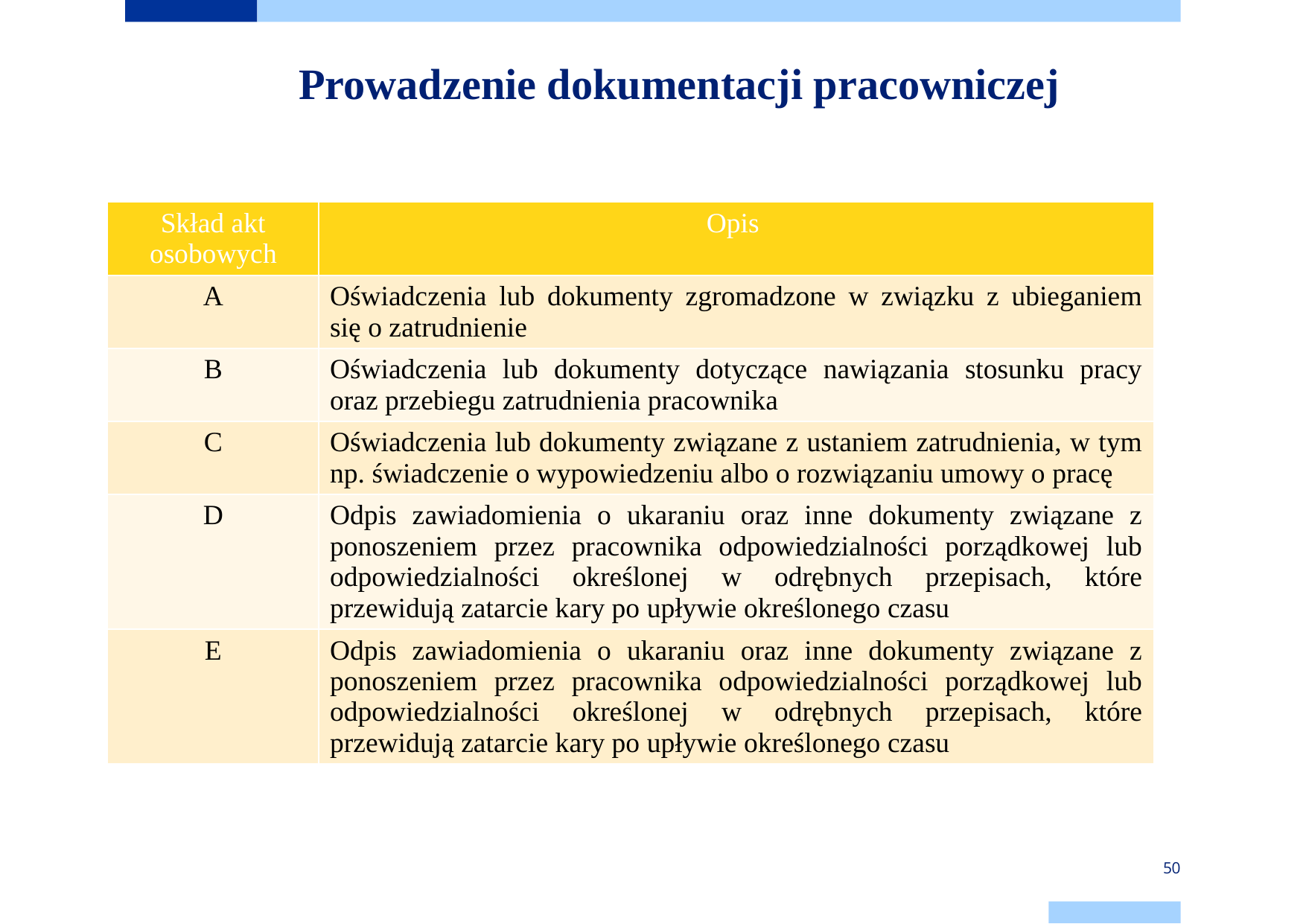

# Prowadzenie dokumentacji pracowniczej
| Skład akt osobowych | Opis |
| --- | --- |
| A | Oświadczenia lub dokumenty zgromadzone w związku z ubieganiem się o zatrudnienie |
| B | Oświadczenia lub dokumenty dotyczące nawiązania stosunku pracy oraz przebiegu zatrudnienia pracownika |
| C | Oświadczenia lub dokumenty związane z ustaniem zatrudnienia, w tym np. świadczenie o wypowiedzeniu albo o rozwiązaniu umowy o pracę |
| D | Odpis zawiadomienia o ukaraniu oraz inne dokumenty związane z ponoszeniem przez pracownika odpowiedzialności porządkowej lub odpowiedzialności określonej w odrębnych przepisach, które przewidują zatarcie kary po upływie określonego czasu |
| E | Odpis zawiadomienia o ukaraniu oraz inne dokumenty związane z ponoszeniem przez pracownika odpowiedzialności porządkowej lub odpowiedzialności określonej w odrębnych przepisach, które przewidują zatarcie kary po upływie określonego czasu |
50